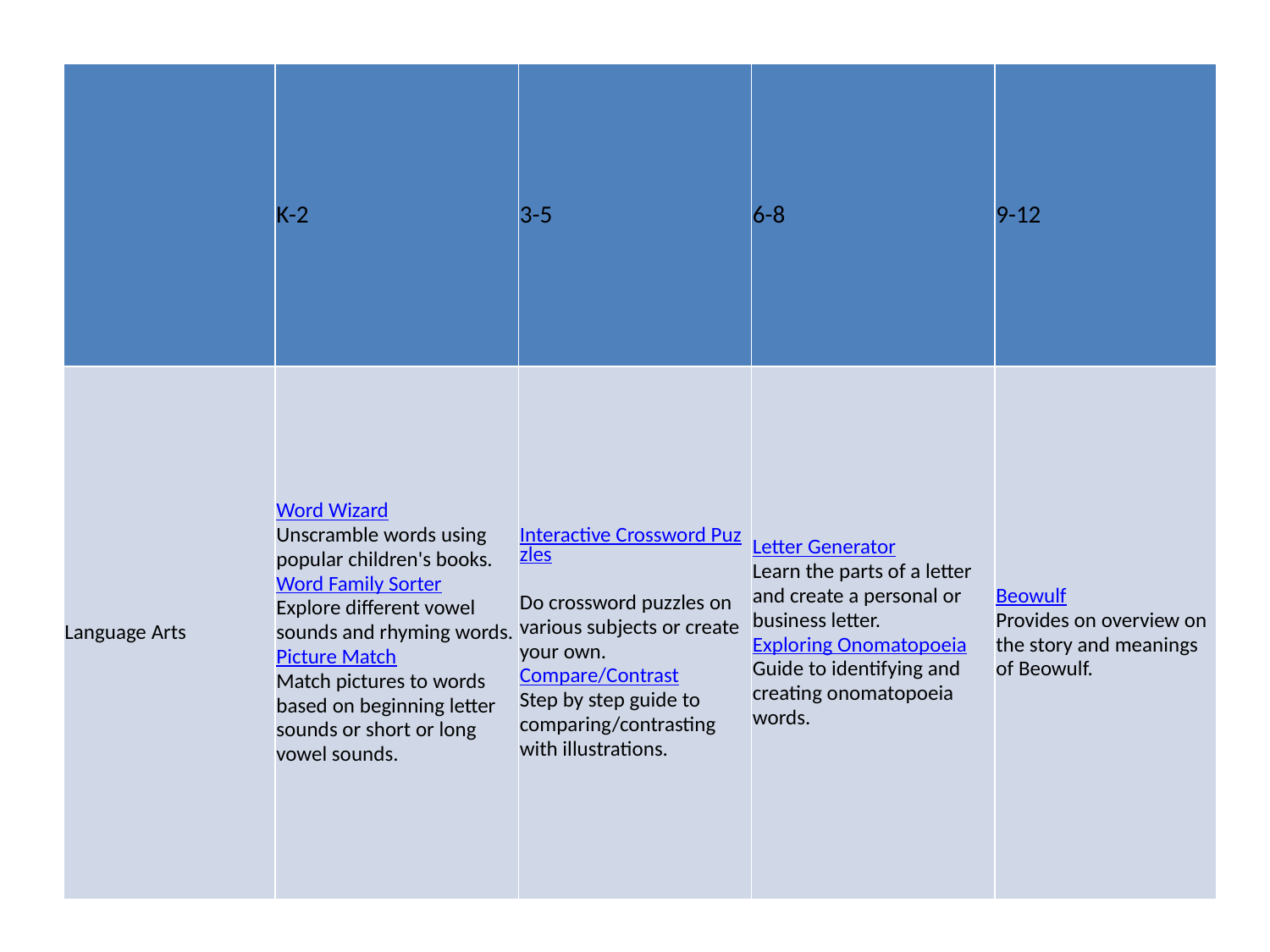

|  | K-2 | 3-5 | 6-8 | 9-12 |
| --- | --- | --- | --- | --- |
| Language Arts | Word Wizard Unscramble words using popular children's books. Word Family Sorter Explore different vowel sounds and rhyming words. Picture Match Match pictures to words based on beginning letter sounds or short or long vowel sounds. | Interactive Crossword Puzzles Do crossword puzzles on various subjects or create your own. Compare/Contrast Step by step guide to comparing/contrasting with illustrations. | Letter Generator Learn the parts of a letter and create a personal or business letter. Exploring Onomatopoeia Guide to identifying and creating onomatopoeia words. | Beowulf Provides on overview on the story and meanings of Beowulf. |
# More…